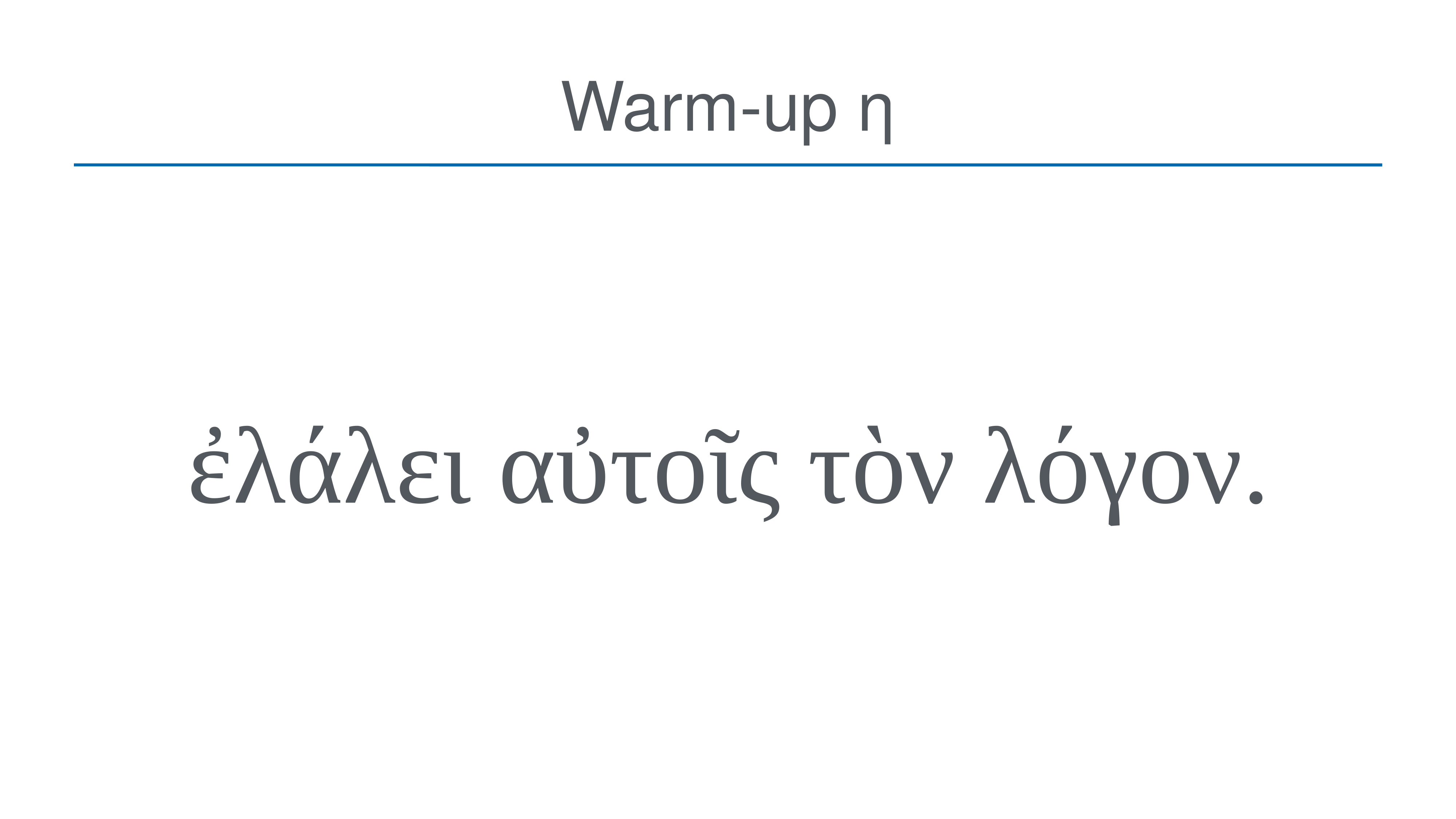

# Warm-up η
ἐλάλει αὐτοῖς τὸν λόγον.